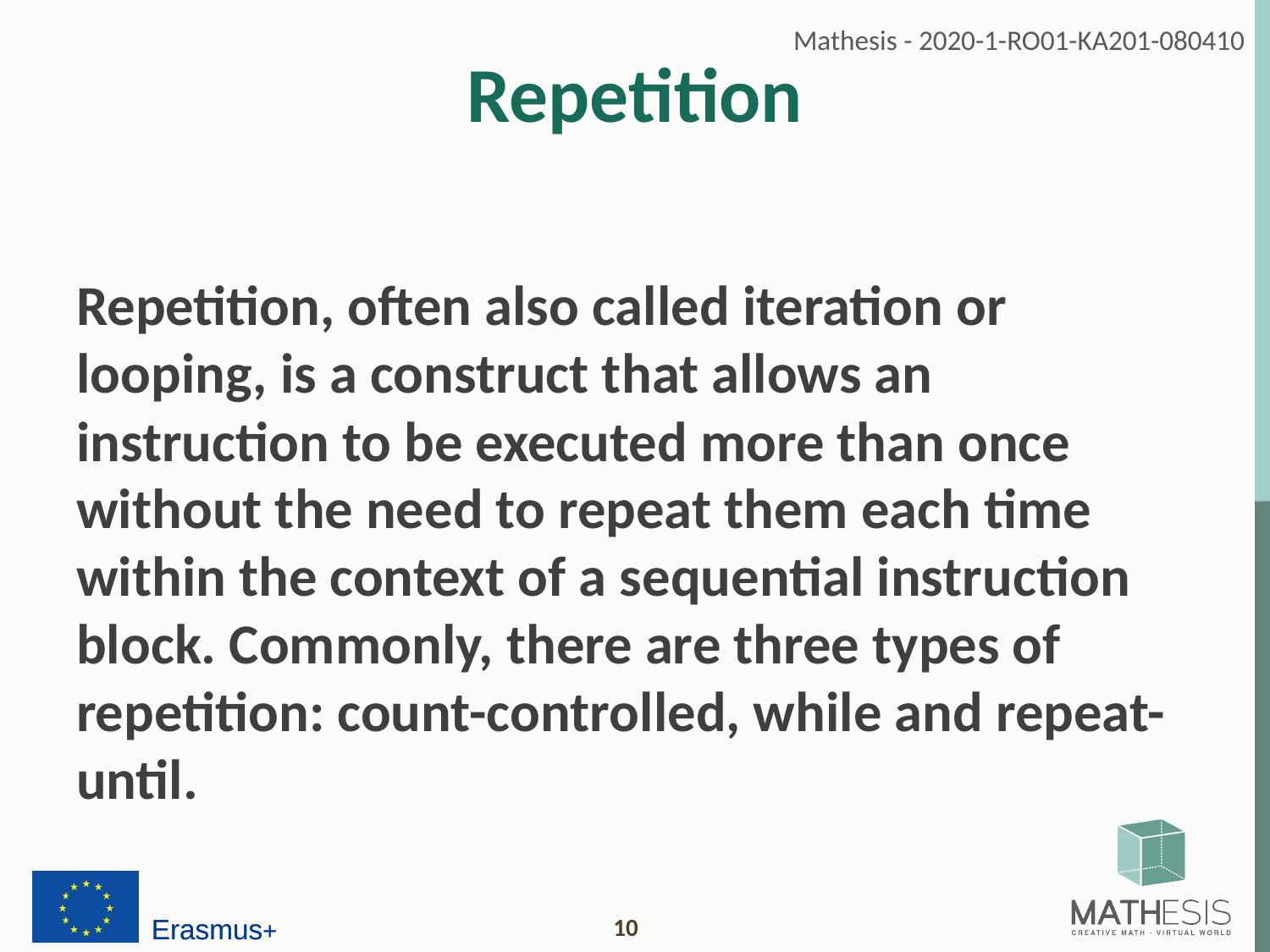

# Repetition

Repetition, often also called iteration or looping, is a construct that allows an instruction to be executed more than once without the need to repeat them each time within the context of a sequential instruction block. Commonly, there are three types of repetition: count-controlled, while and repeat-until.